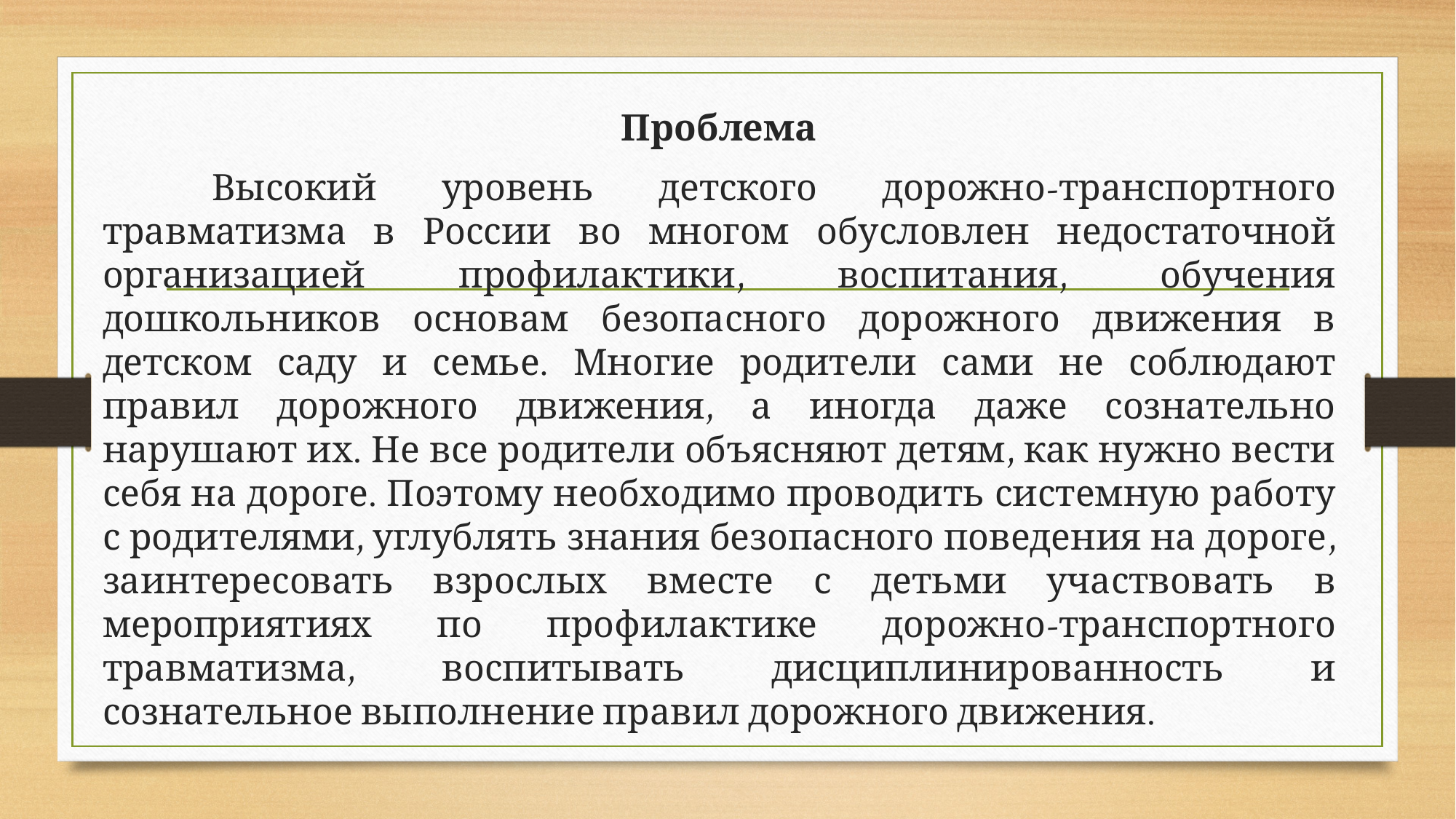

Проблема
	Высокий уровень детского дорожно-транспортного травматизма в России во многом обусловлен недостаточной организацией профилактики, воспитания, обучения дошкольников основам безопасного дорожного движения в детском саду и семье. Многие родители сами не соблюдают правил дорожного движения, а иногда даже сознательно нарушают их. Не все родители объясняют детям, как нужно вести себя на дороге. Поэтому необходимо проводить системную работу с родителями, углублять знания безопасного поведения на дороге, заинтересовать взрослых вместе с детьми участвовать в мероприятиях по профилактике дорожно-транспортного травматизма, воспитывать дисциплинированность и сознательное выполнение правил дорожного движения.